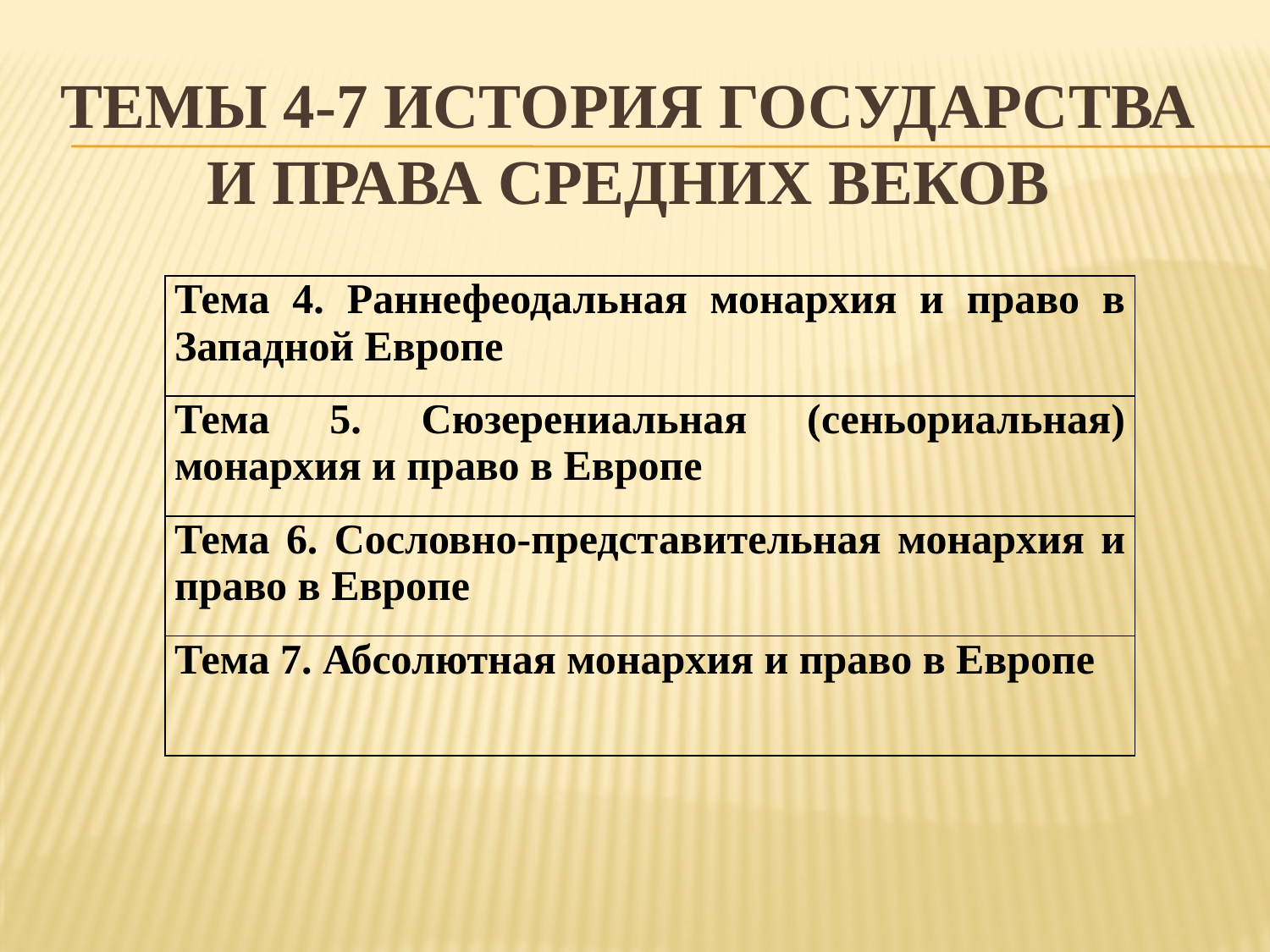

# Темы 4-7 История государства и права средних веков
| Тема 4. Раннефеодальная монархия и право в Западной Европе |
| --- |
| Тема 5. Сюзерениальная (сеньориальная) монархия и право в Европе |
| Тема 6. Сословно-представительная монархия и право в Европе |
| Тема 7. Абсолютная монархия и право в Европе |